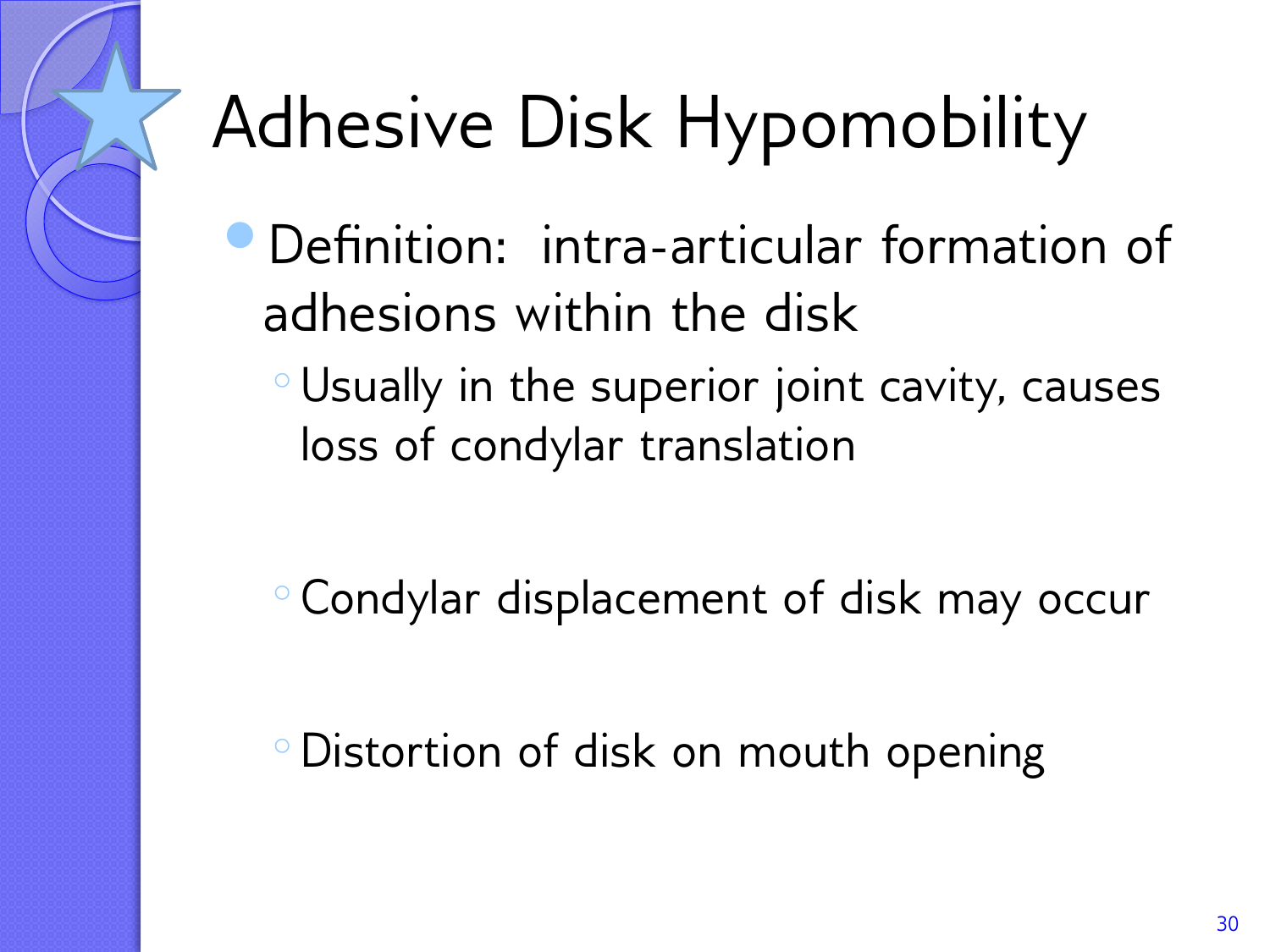

# Adhesive Disk Hypomobility

Definition:  intra-articular formation of adhesions within the disk
Usually in the superior joint cavity, causes loss of condylar translation

Condylar displacement of disk may occur

Distortion of disk on mouth opening

30